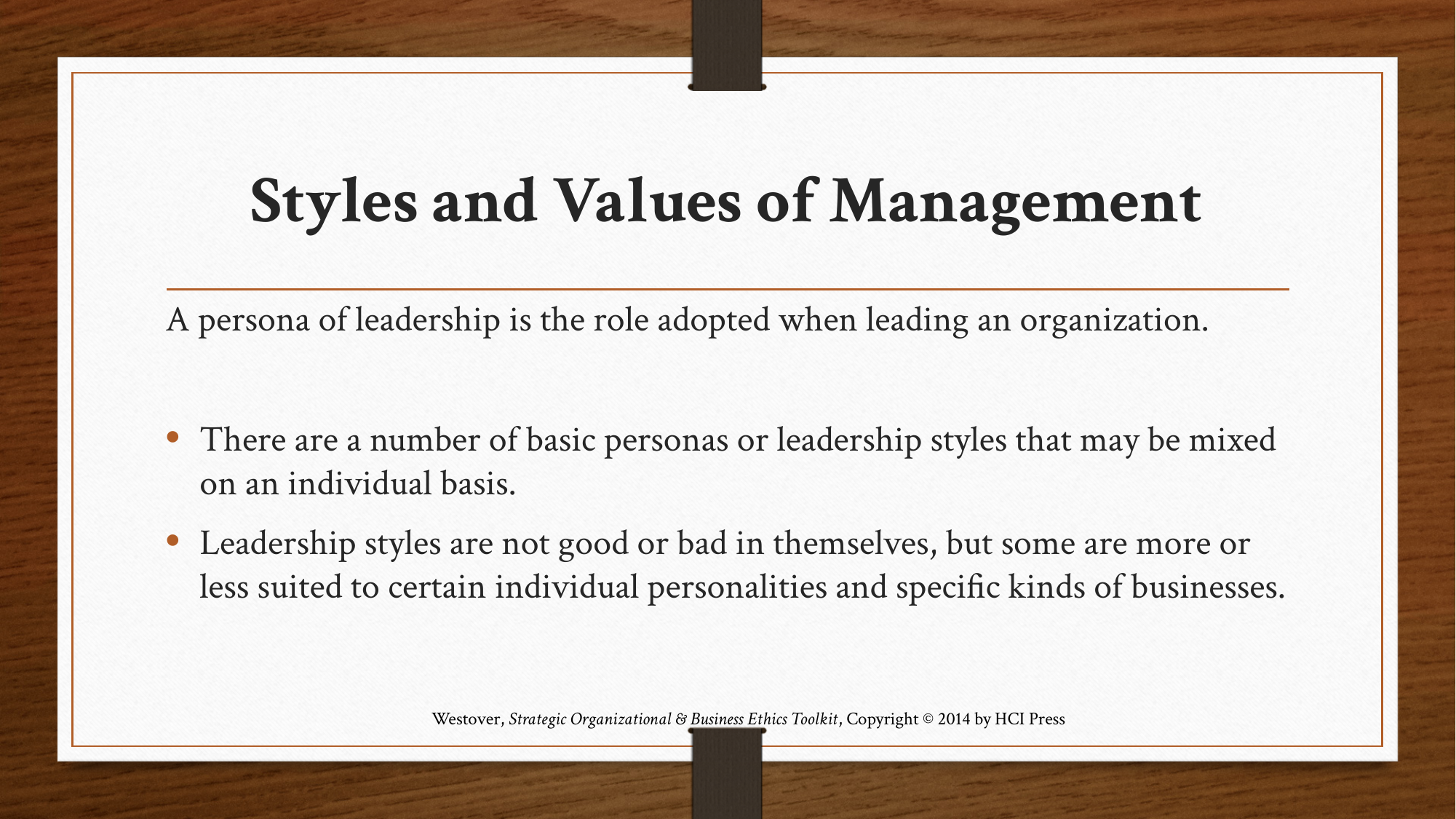

# Styles and Values of Management
A persona of leadership is the role adopted when leading an organization.

There are a number of basic personas or leadership styles that may be mixed on an individual basis.
Leadership styles are not good or bad in themselves, but some are more or less suited to certain individual personalities and specific kinds of businesses.
Westover, Strategic Organizational & Business Ethics Toolkit, Copyright © 2014 by HCI Press